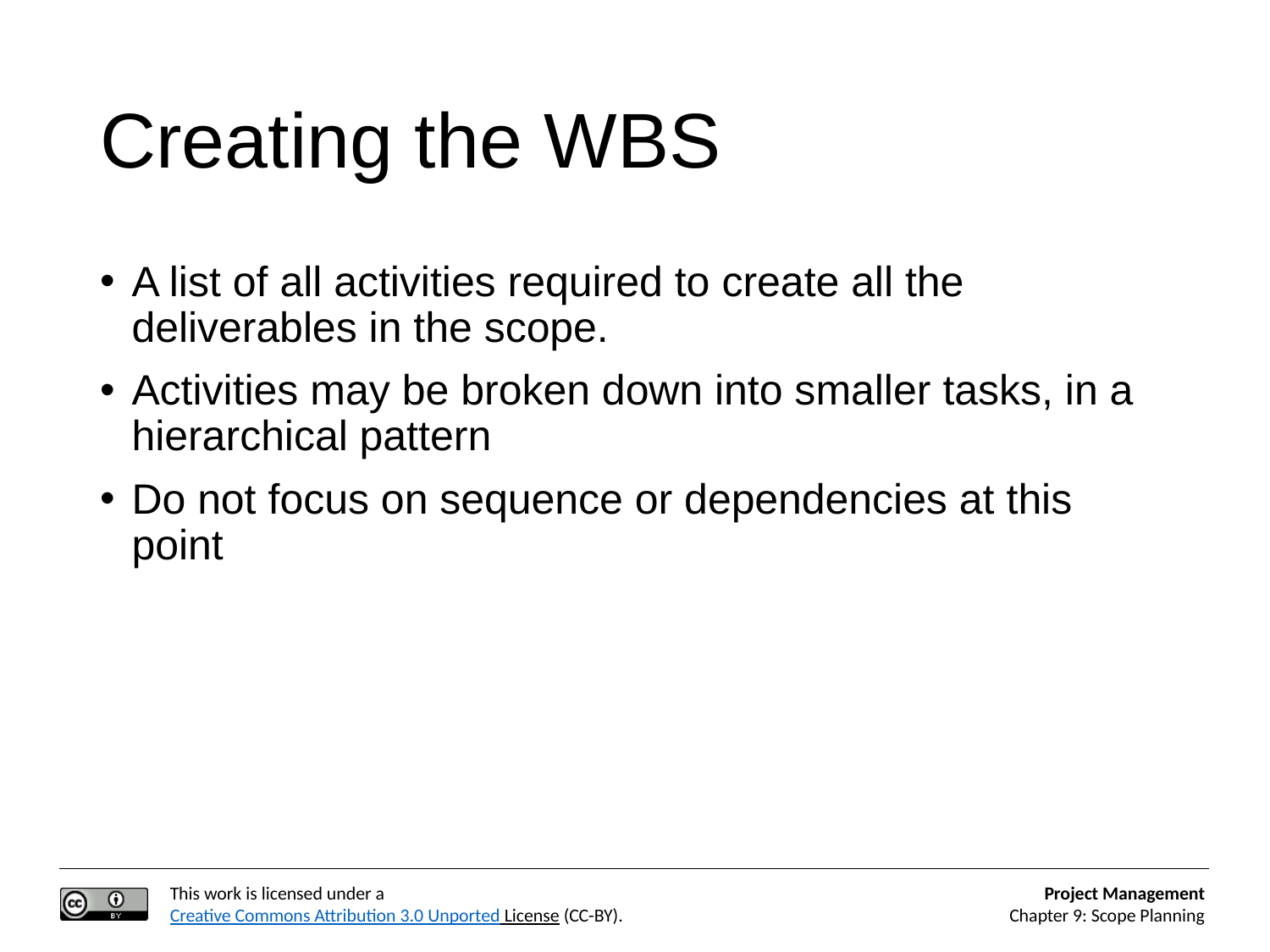

# Creating the WBS
A list of all activities required to create all the deliverables in the scope.
Activities may be broken down into smaller tasks, in a hierarchical pattern
Do not focus on sequence or dependencies at this point